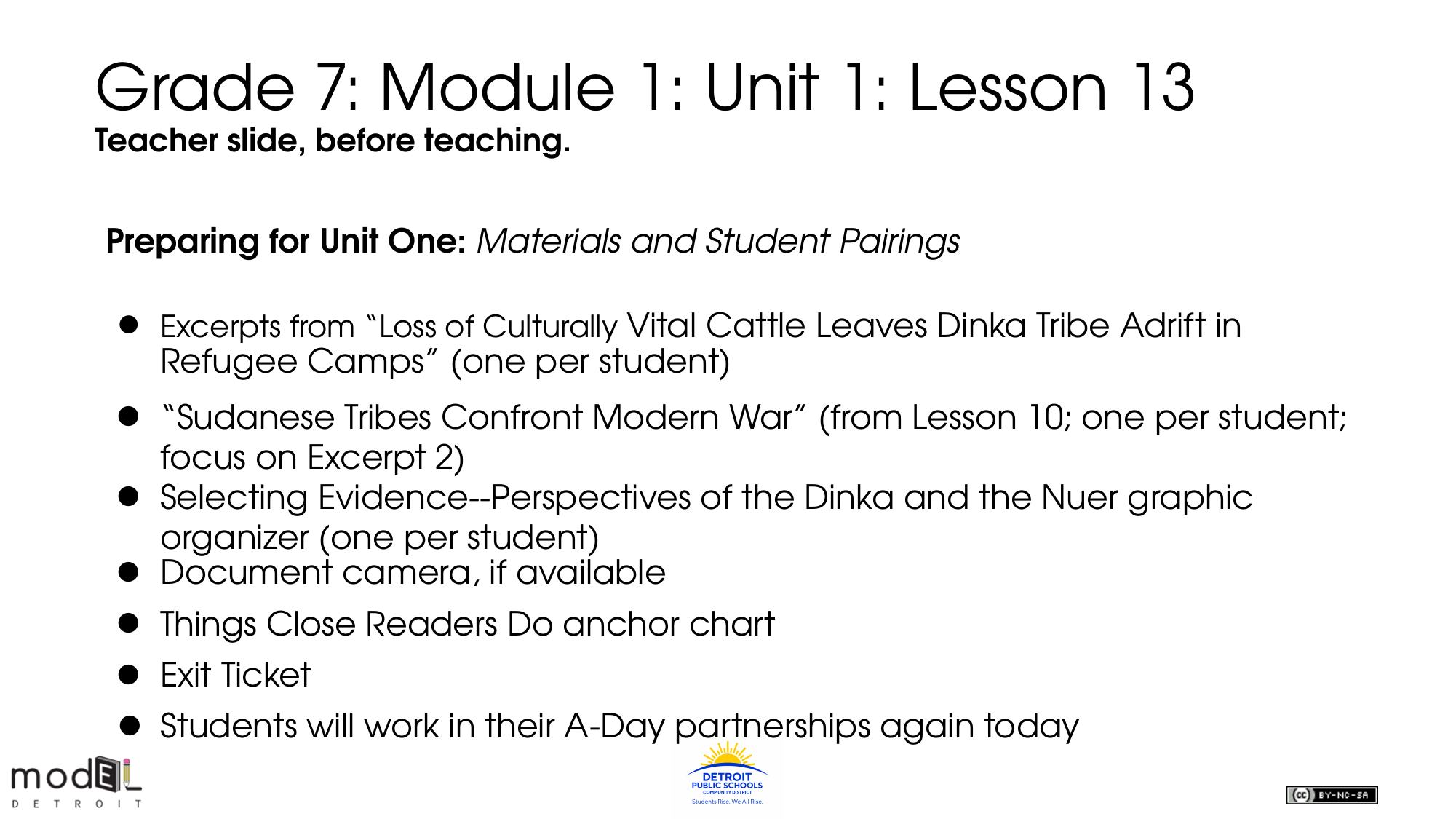

Grade 7: Module 1: Unit 1: Lesson 13
Teacher slide, before teaching.
Preparing for Unit One: Materials and Student Pairings

Excerpts from “Loss of Culturally Vital Cattle Leaves Dinka Tribe Adrift in Refugee Camps” (one per student)
“Sudanese Tribes Confront Modern War” (from Lesson 10; one per student; focus on Excerpt 2)
Selecting Evidence--Perspectives of the Dinka and the Nuer graphic organizer (one per student)
Document camera, if available
Things Close Readers Do anchor chart
Exit Ticket
Students will work in their A-Day partnerships again today